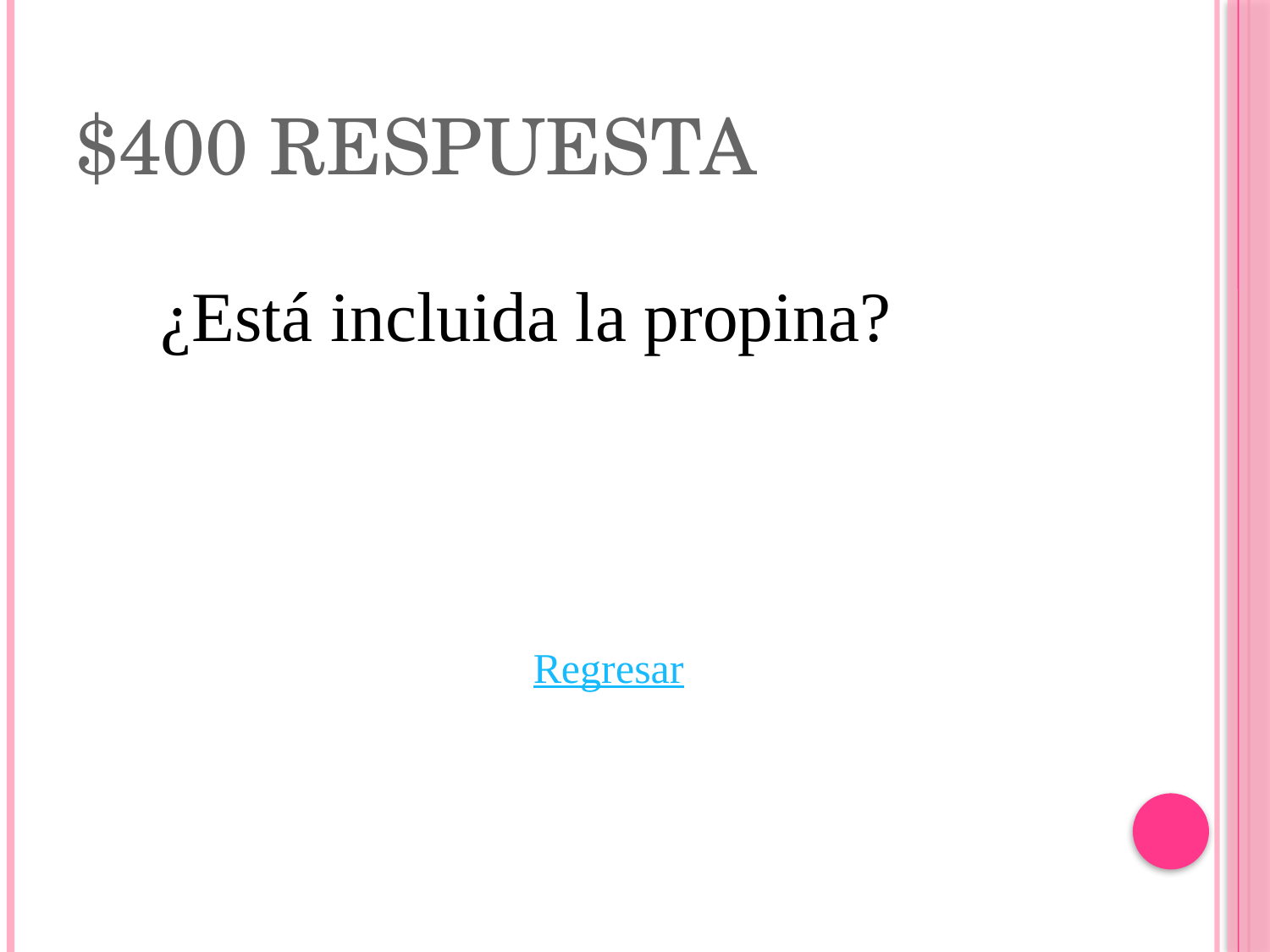

# $400 Respuesta
¿Está incluida la propina?
Regresar